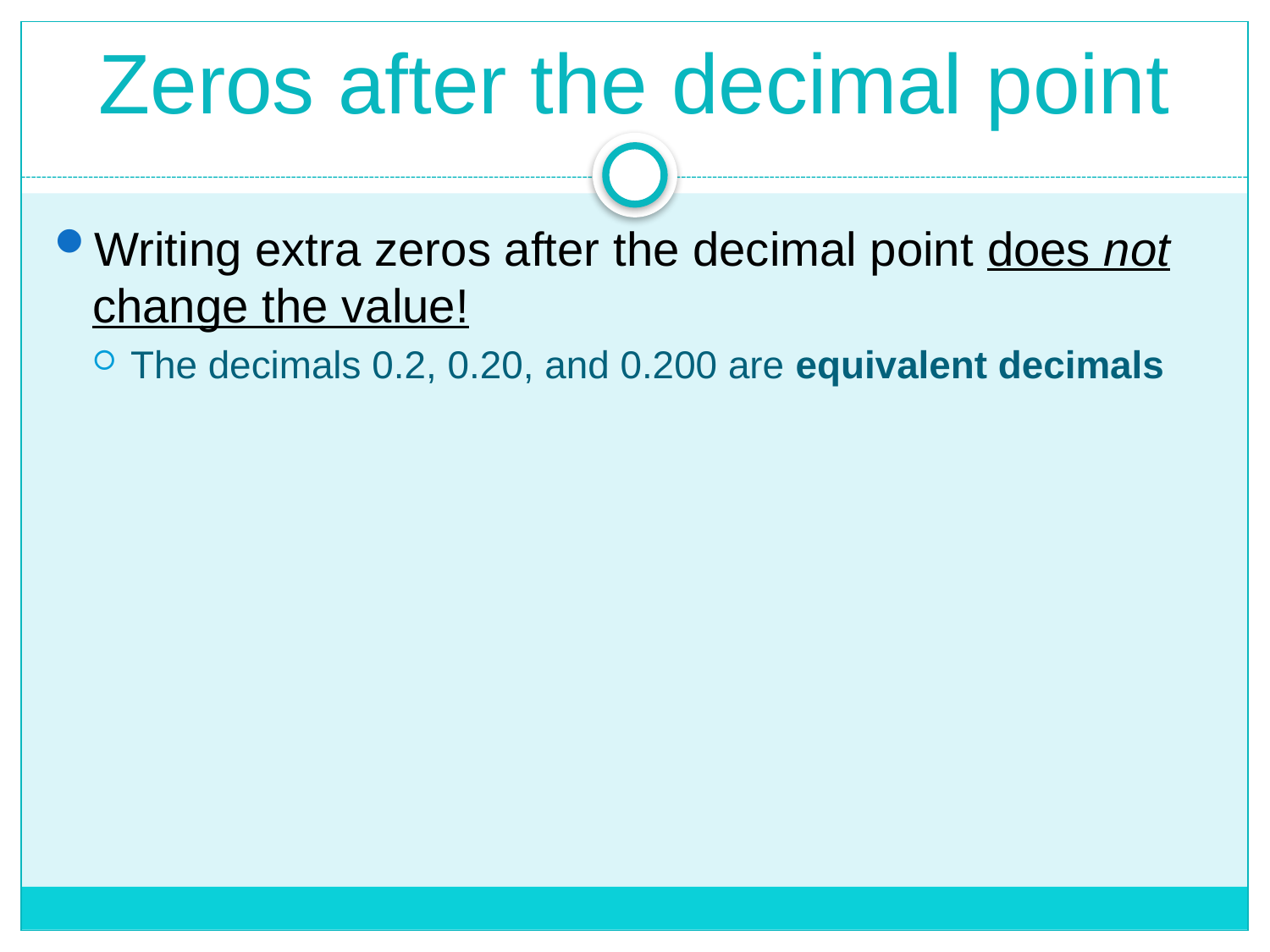

# Zeros after the decimal point
Writing extra zeros after the decimal point does not change the value!
The decimals 0.2, 0.20, and 0.200 are equivalent decimals